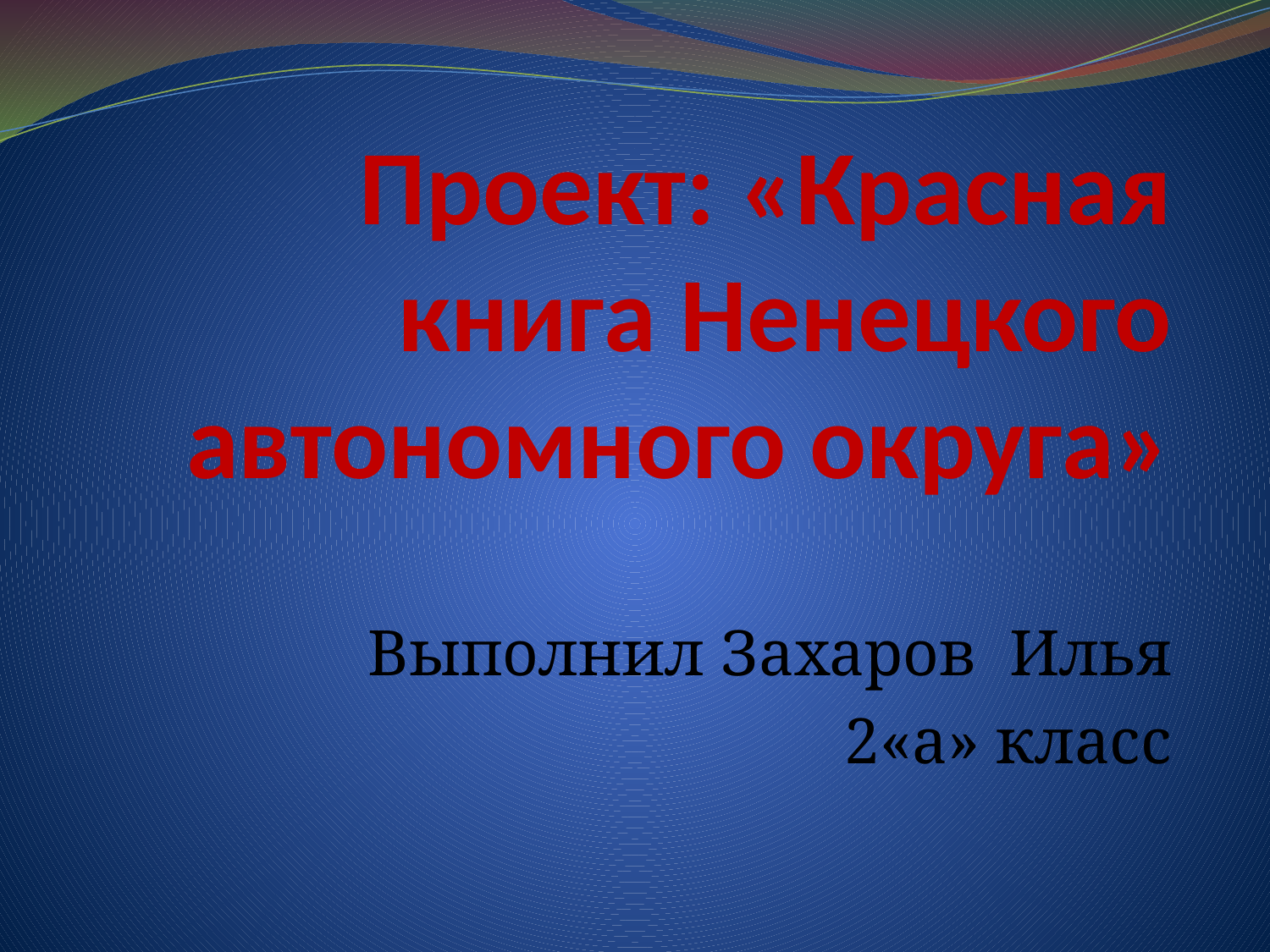

# Проект: «Красная книга Ненецкого автономного округа»

Выполнил Захаров  Илья
2«а» класс